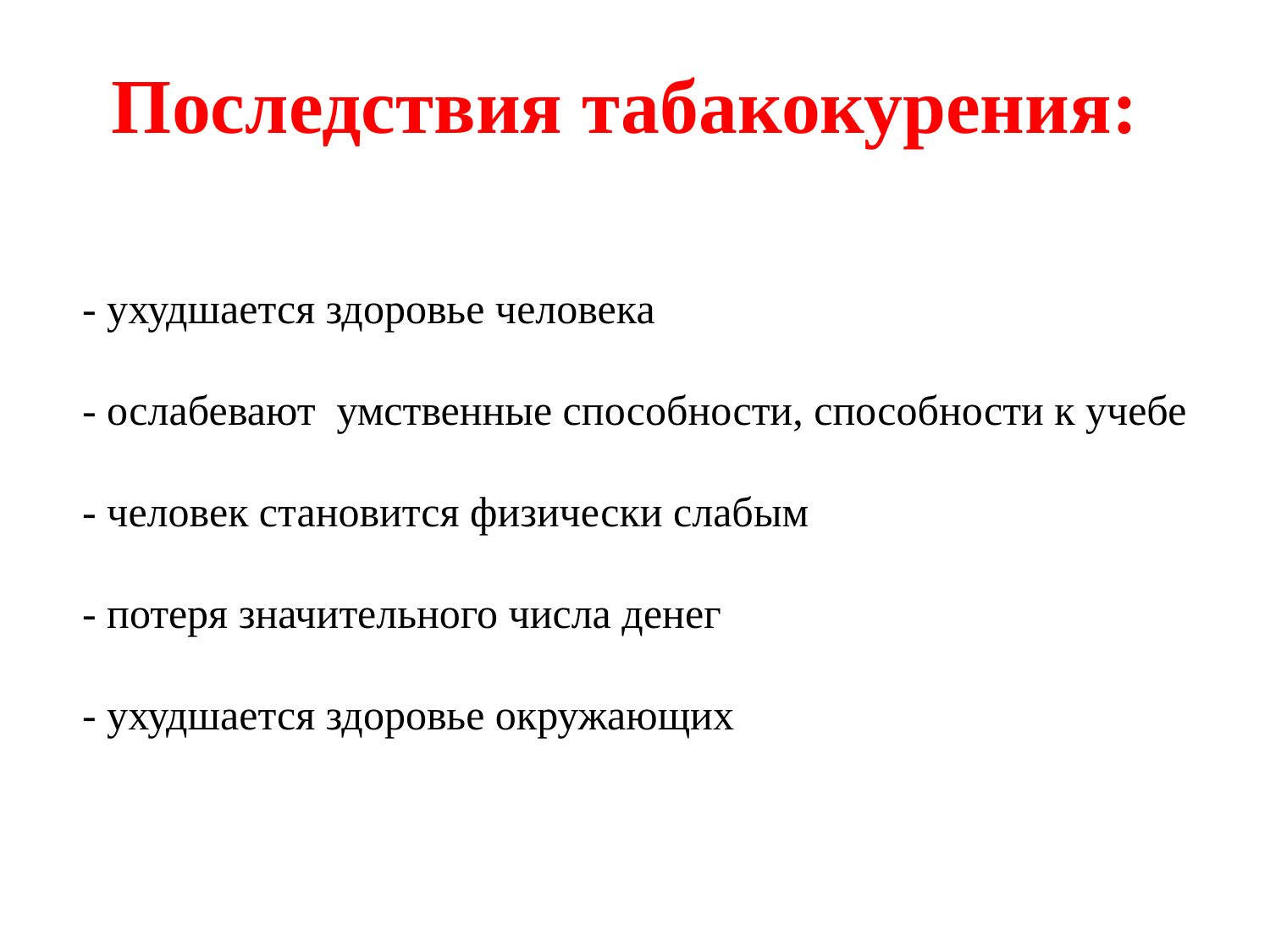

Последствия табакокурения:
# - ухудшается здоровье человека - ослабевают  умственные способности, способности к учебе - человек становится физически слабым - потеря значительного числа денег - ухудшается здоровье окружающих